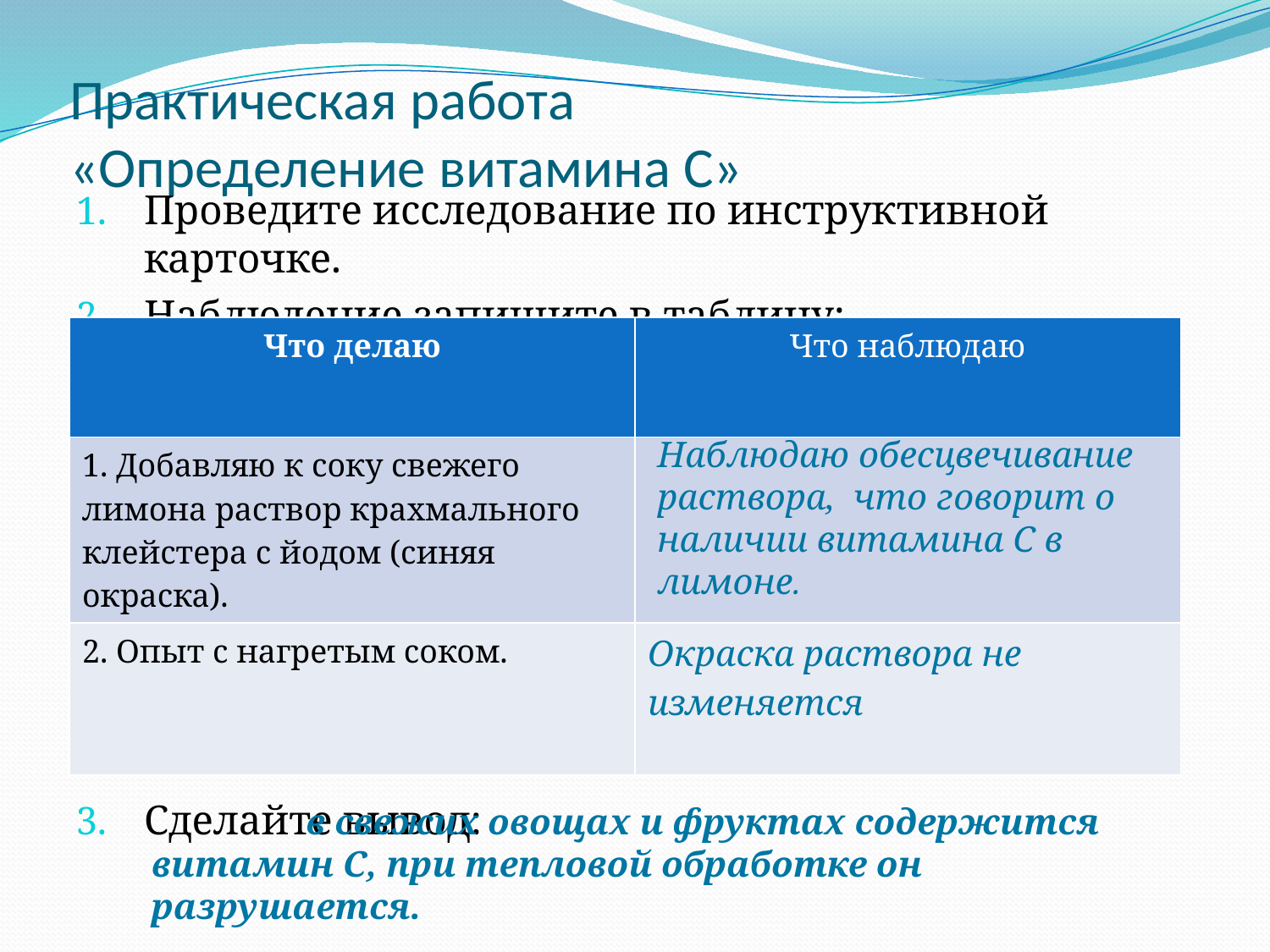

# Практическая работа «Определение витамина С»
Проведите исследование по инструктивной карточке.
Наблюдение запишите в таблицу:

Сделайте вывод:

| Что делаю | Что наблюдаю |
| --- | --- |
| 1. Добавляю к соку свежего лимона раствор крахмального клейстера с йодом (синяя окраска). |  |
| 2. Опыт с нагретым соком. | Окраска раствора не изменяется |
Наблюдаю обесцвечивание раствора,  что говорит о наличии витамина С в лимоне.
                 в свежих овощах и фруктах содержится витамин С, при тепловой обработке он разрушается.